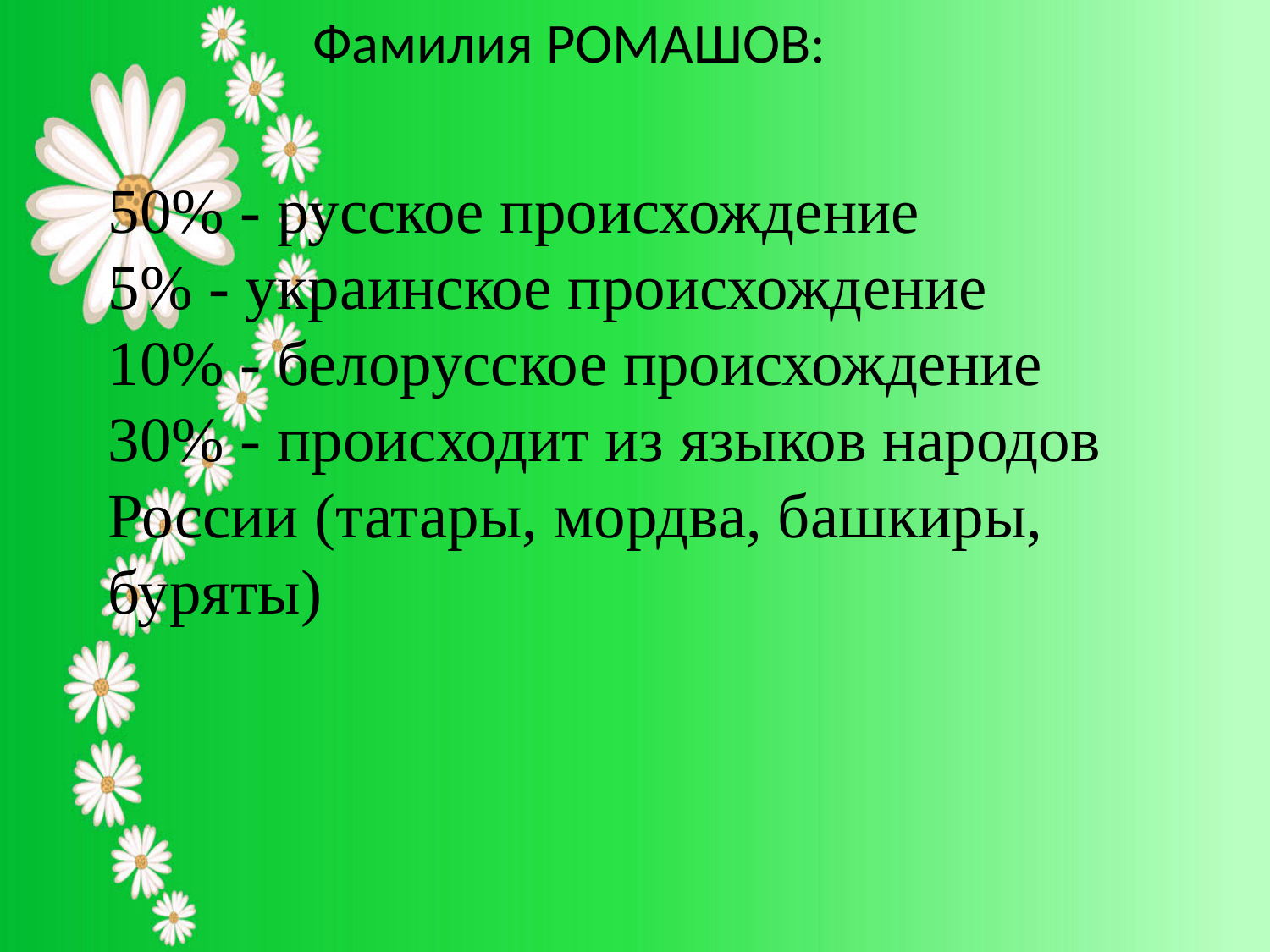

Фамилия РОМАШОВ:
50% - русское происхождение
5% - украинское происхождение
10% - белорусское происхождение
30% - происходит из языков народов России (татары, мордва, башкиры, буряты)